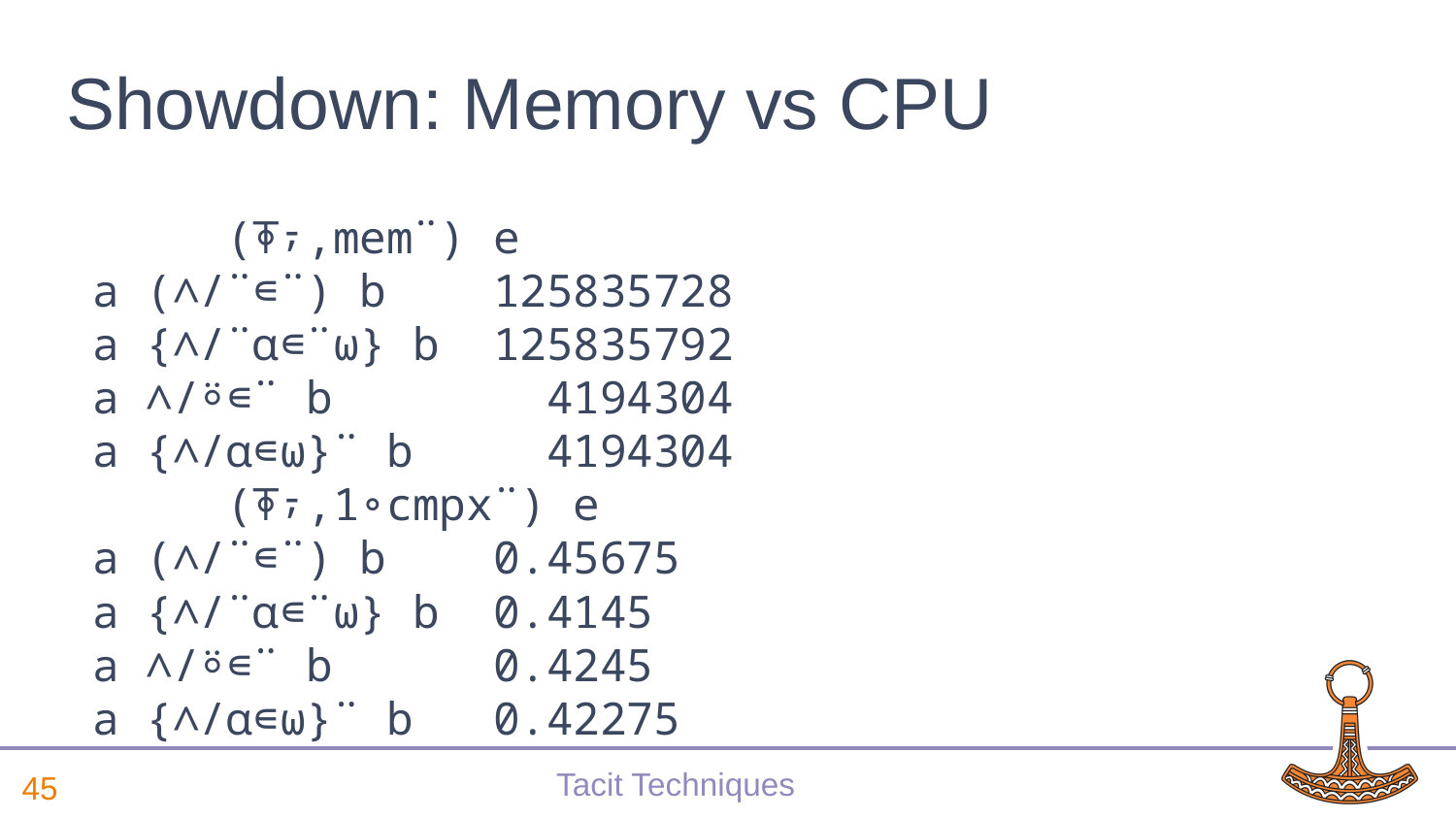

# Showdown: Memory vs CPU
      (⍕⍪,mem¨) e
 a (∧/¨∊¨) b    125835728
 a {∧/¨⍺∊¨⍵} b  125835792
 a ∧/⍤∊¨ b        4194304
 a {∧/⍺∊⍵}¨ b     4194304
      (⍕⍪,1∘cmpx¨) e
 a (∧/¨∊¨) b    0.45675
 a {∧/¨⍺∊¨⍵} b  0.4145
 a ∧/⍤∊¨ b      0.4245
 a {∧/⍺∊⍵}¨ b   0.42275